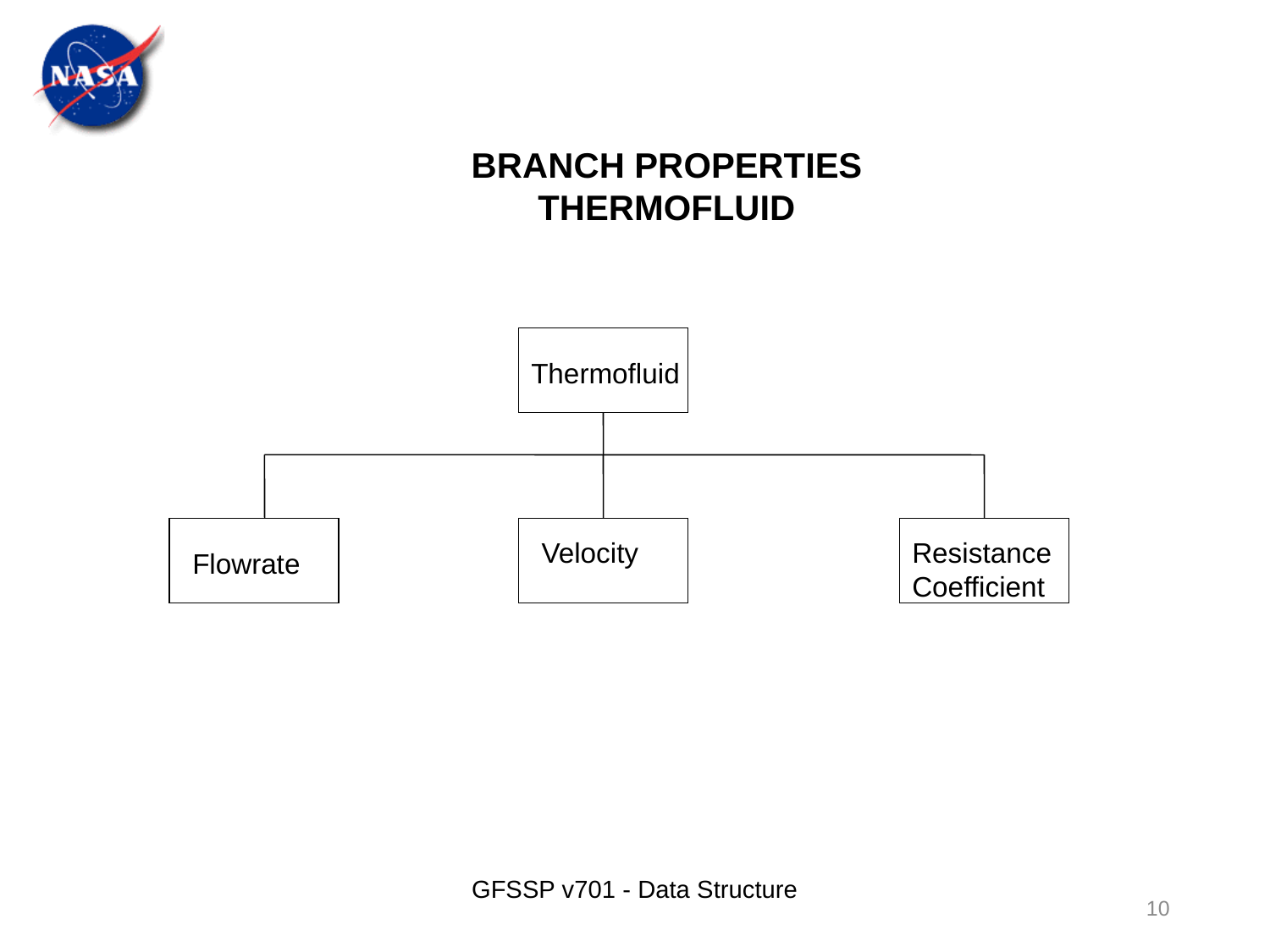

BRANCH PROPERTIES
THERMOFLUID

Thermofluid

Velocity
Resistance Coefficient

Flowrate
GFSSP v701 - Data Structure
10